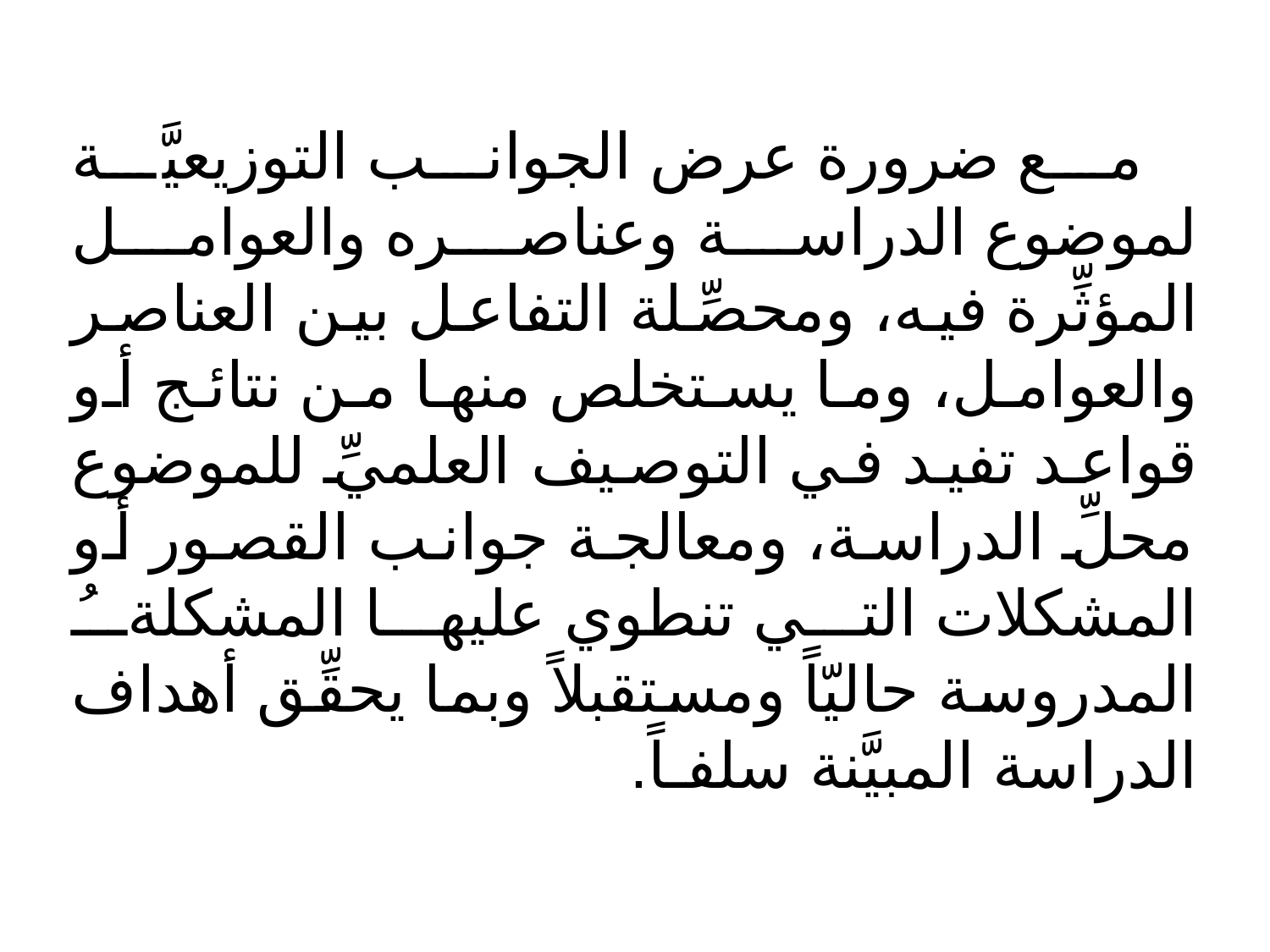

مع ضرورة عرض الجوانب التوزيعيَّة لموضوع الدراسة وعناصره والعوامل المؤثِّرة فيه، ومحصِّلة التفاعل بين العناصر والعوامل، وما يستخلص منها من نتائج أو قواعد تفيد في التوصيف العلميِّ للموضوع محلِّ الدراسة، ومعالجة جوانب القصور أو المشكلات التي تنطوي عليها المشكلةُ المدروسة حاليّاً ومستقبلاً وبما يحقِّق أهداف الدراسة المبيَّنة سلفـاً.